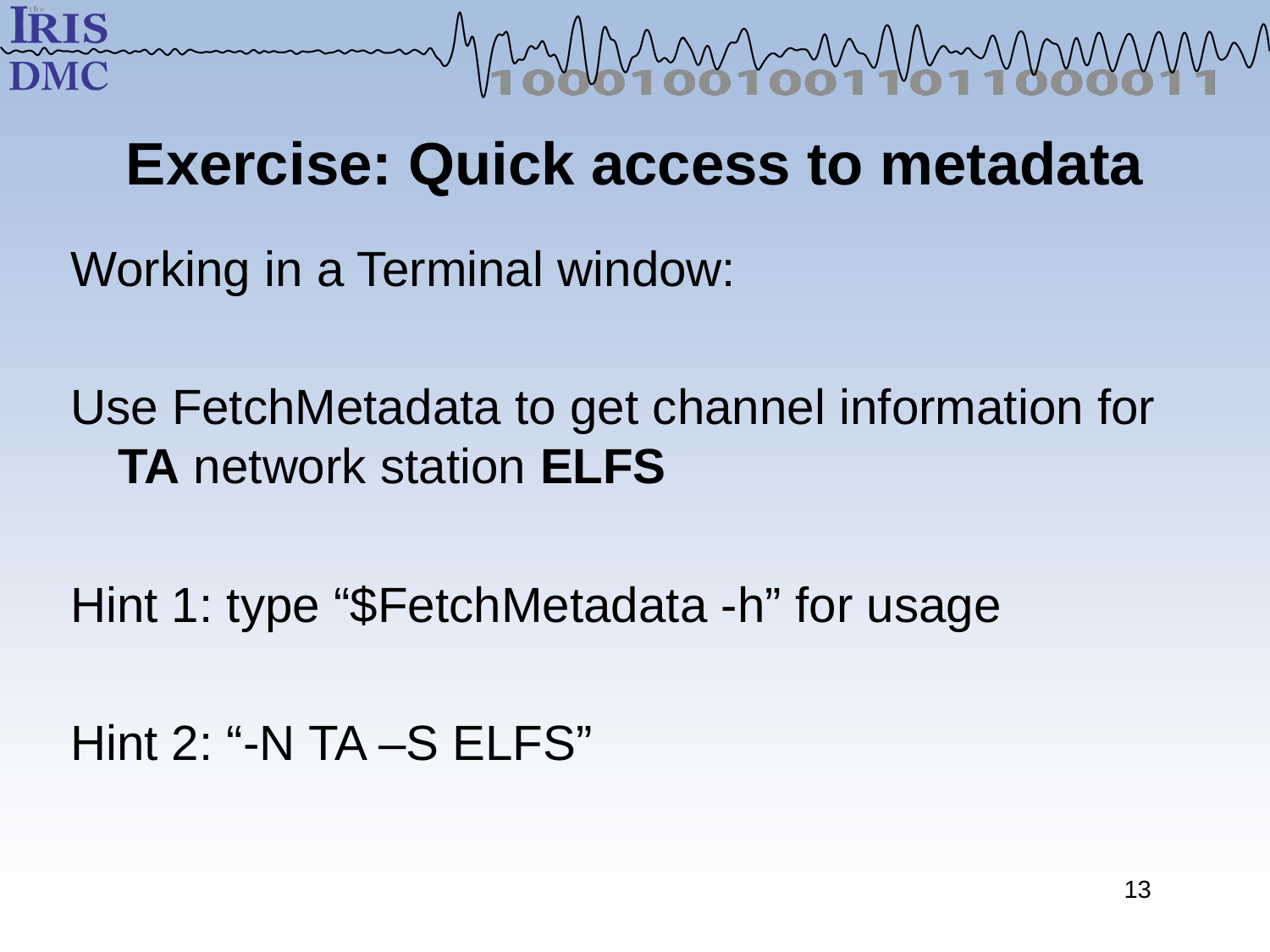

# Exercise: Quick access to metadata
Working in a Terminal window:

Use FetchMetadata to get channel information for TA network station ELFS

Hint 1: type “$FetchMetadata -h” for usage

Hint 2: “-N TA –S ELFS”
13